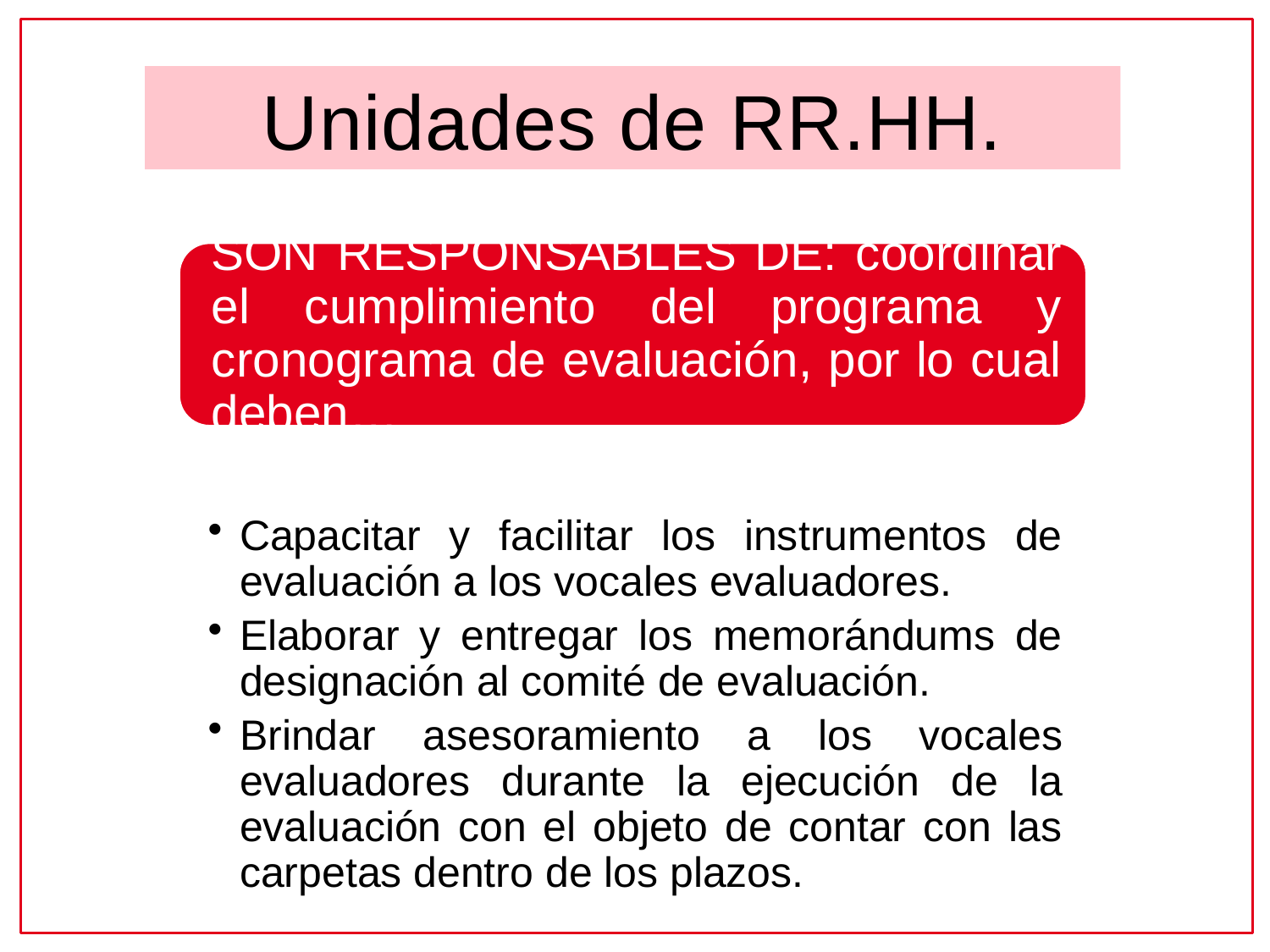

Unidades de RR.HH.
SON RESPONSABLES DE: coordinar el cumplimiento del programa y cronograma de evaluación, por lo cual deben…
Capacitar y facilitar los instrumentos de evaluación a los vocales evaluadores.
Elaborar y entregar los memorándums de designación al comité de evaluación.
Brindar asesoramiento a los vocales evaluadores durante la ejecución de la evaluación con el objeto de contar con las carpetas dentro de los plazos.